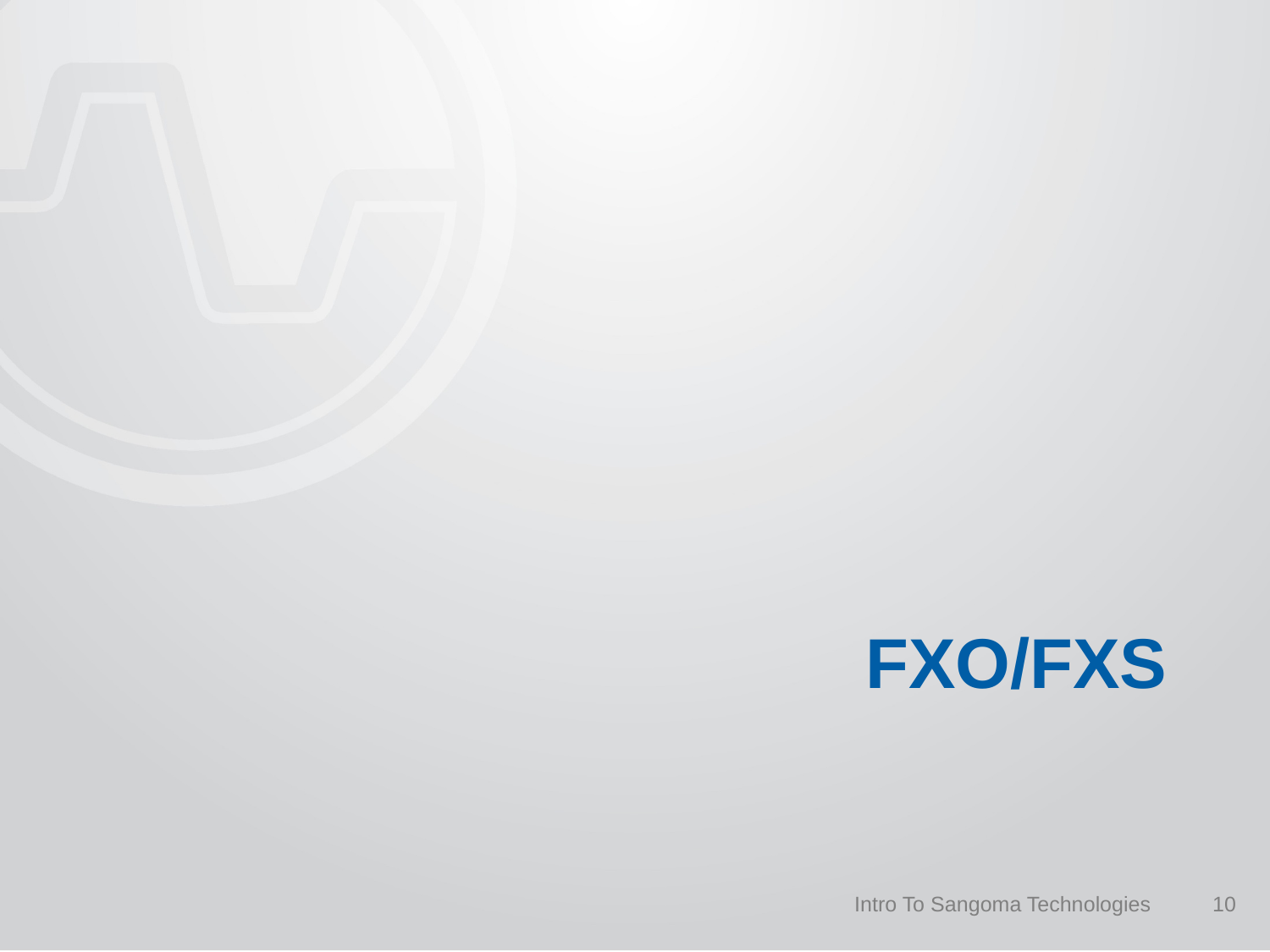

# FXO/FXS
Intro To Sangoma Technologies
10